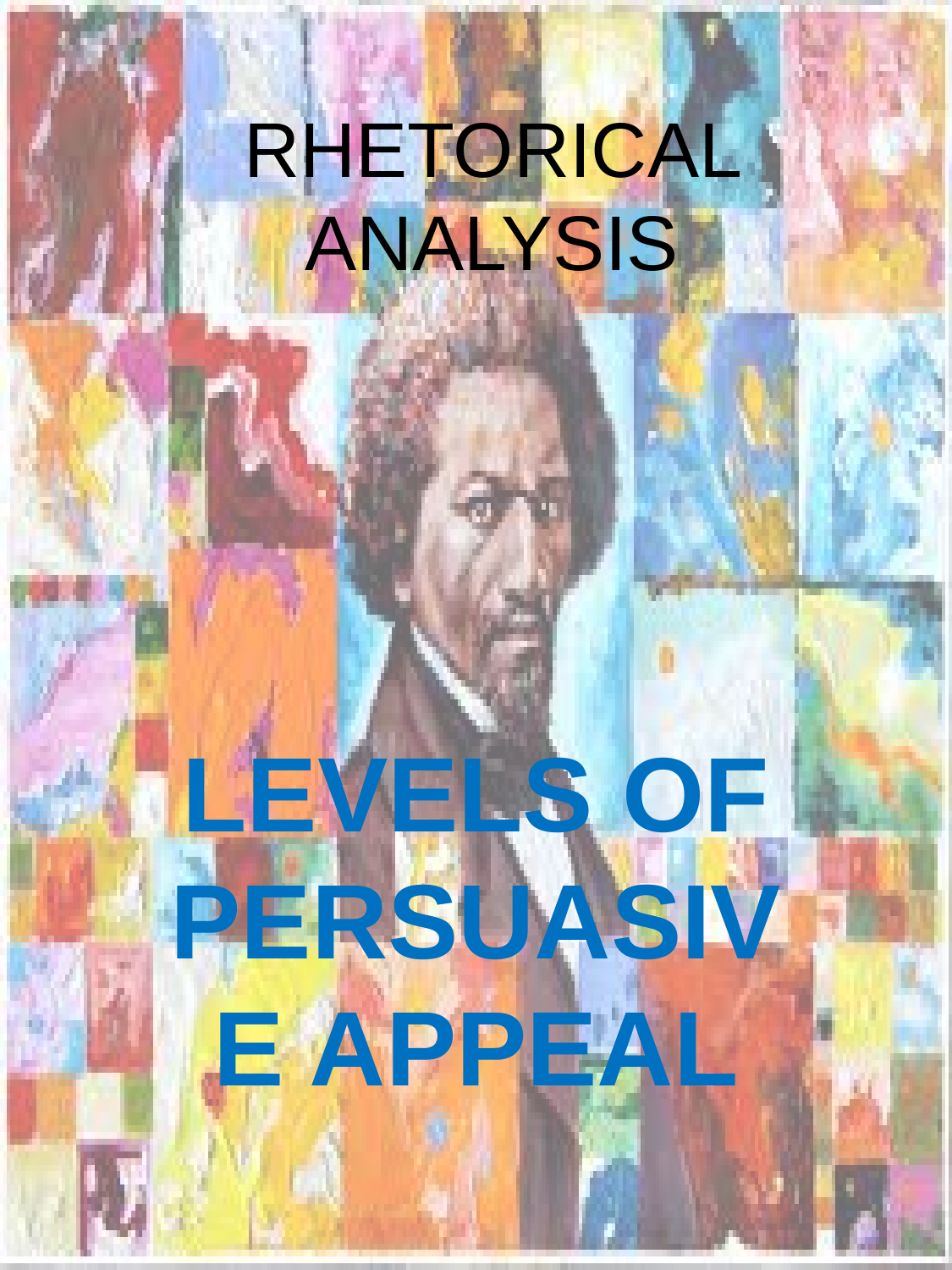

# RHETORICAL ANALYSIS
LEVELS OF PERSUASIVE APPEAL